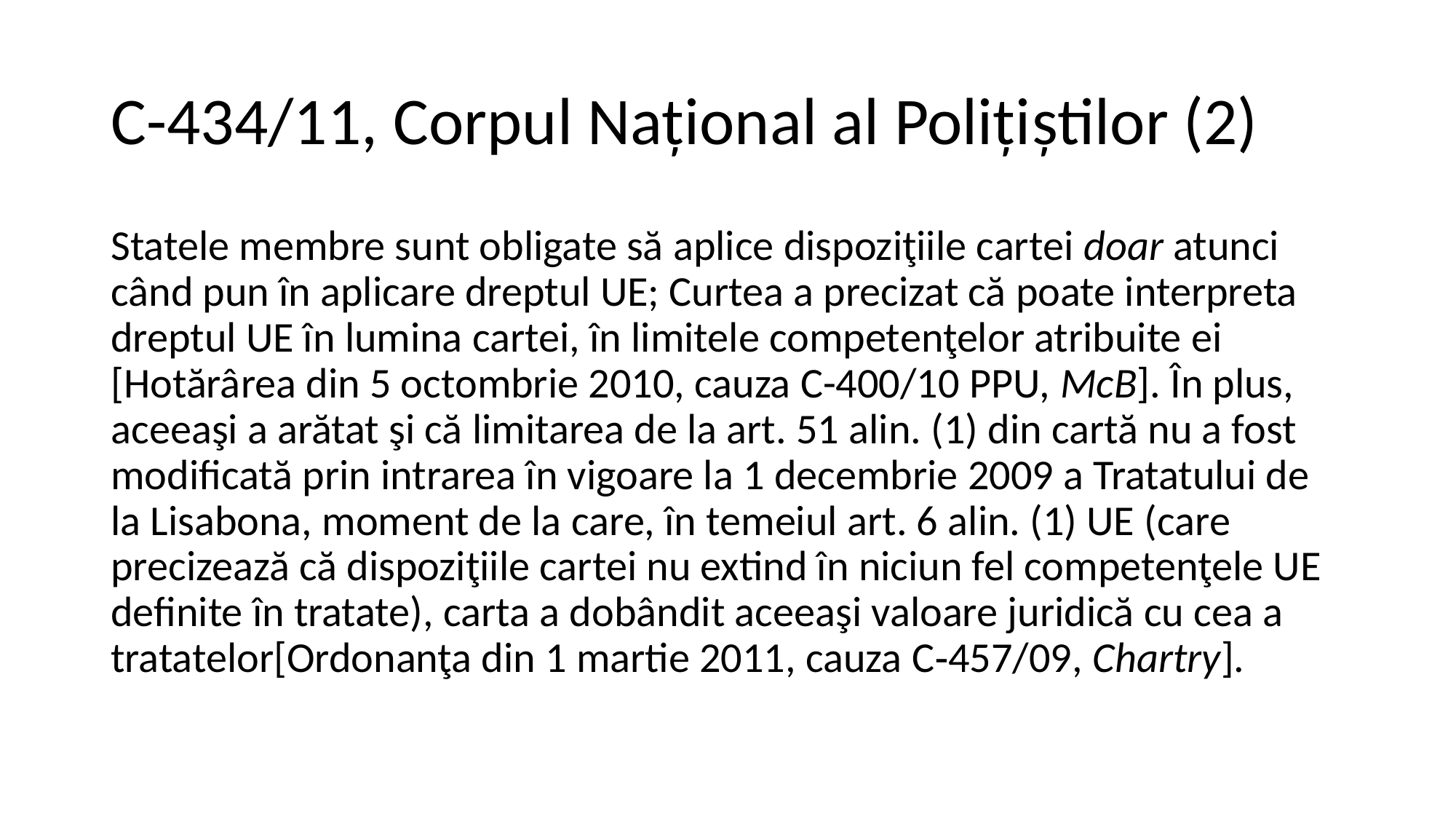

# C-434/11, Corpul Național al Polițiștilor (2)
Statele membre sunt obligate să aplice dispoziţiile cartei doar atunci când pun în aplicare dreptul UE; Curtea a precizat că poate interpreta dreptul UE în lumina cartei, în limitele competenţelor atribuite ei [Hotărârea din 5 octombrie 2010, cauza C-400/10 PPU, McB]. În plus, aceeaşi a arătat şi că limitarea de la art. 51 alin. (1) din cartă nu a fost modificată prin intrarea în vigoare la 1 decembrie 2009 a Tratatului de la Lisabona, moment de la care, în temeiul art. 6 alin. (1) UE (care precizează că dispoziţiile cartei nu extind în niciun fel competenţele UE definite în tratate), carta a dobândit aceeaşi valoare juridică cu cea a tratatelor[Ordonanţa din 1 martie 2011, cauza C‑457/09, Chartry].